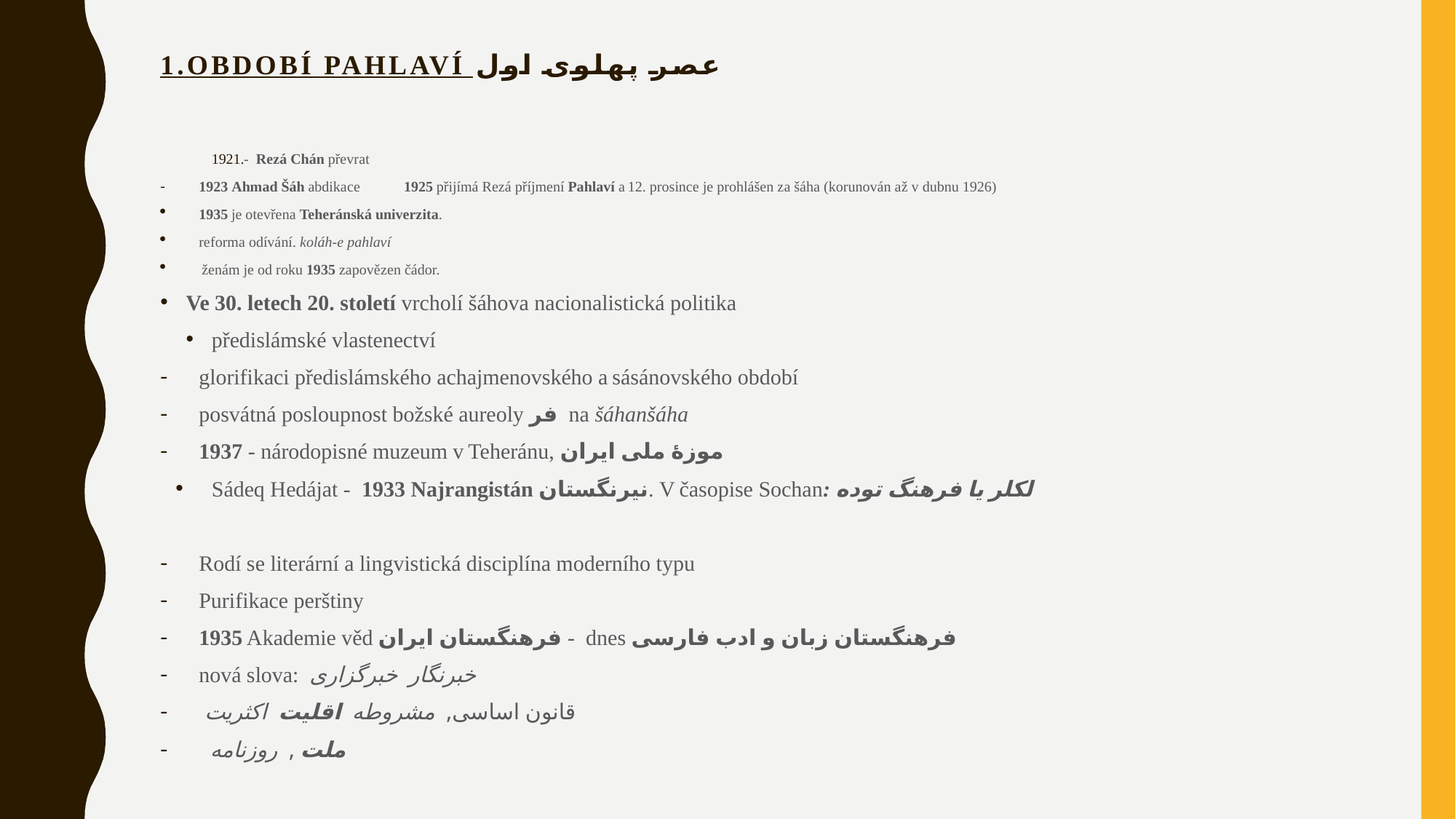

# 1.období Pahlaví عصر پهلوی اول

-  Rezá Chán převrat
1923 Ahmad Šáh abdikace            1925 přijímá Rezá příjmení Pahlaví a 12. prosince je prohlášen za šáha (korunován až v dubnu 1926)
1935 je otevřena Teheránská univerzita.
reforma odívání. koláh-e pahlaví
 ženám je od roku 1935 zapovězen čádor.
Ve 30. letech 20. století vrcholí šáhova nacionalistická politika
předislámské vlastenectví
glorifikaci předislámského achajmenovského a sásánovského období
posvátná posloupnost božské aureoly فر  na šáhanšáha
1937 - národopisné muzeum v Teheránu, موزهٔ ملی ایران
Sádeq Hedájat -  1933 Najrangistán نیرنگستان. V časopise Sochan: لكلر يا فرهنگ توده

Rodí se literární a lingvistická disciplína moderního typu
Purifikace perštiny
1935 Akademie věd فرهنگستان ایران -  dnes فرهنگستان زبان و ادب فارسی
nová slova:  خبرنگار  خبرگزاری
 قانون اساسی,  مشروطه  اقلیت  اکثریت
  ملت ,  روزنامه